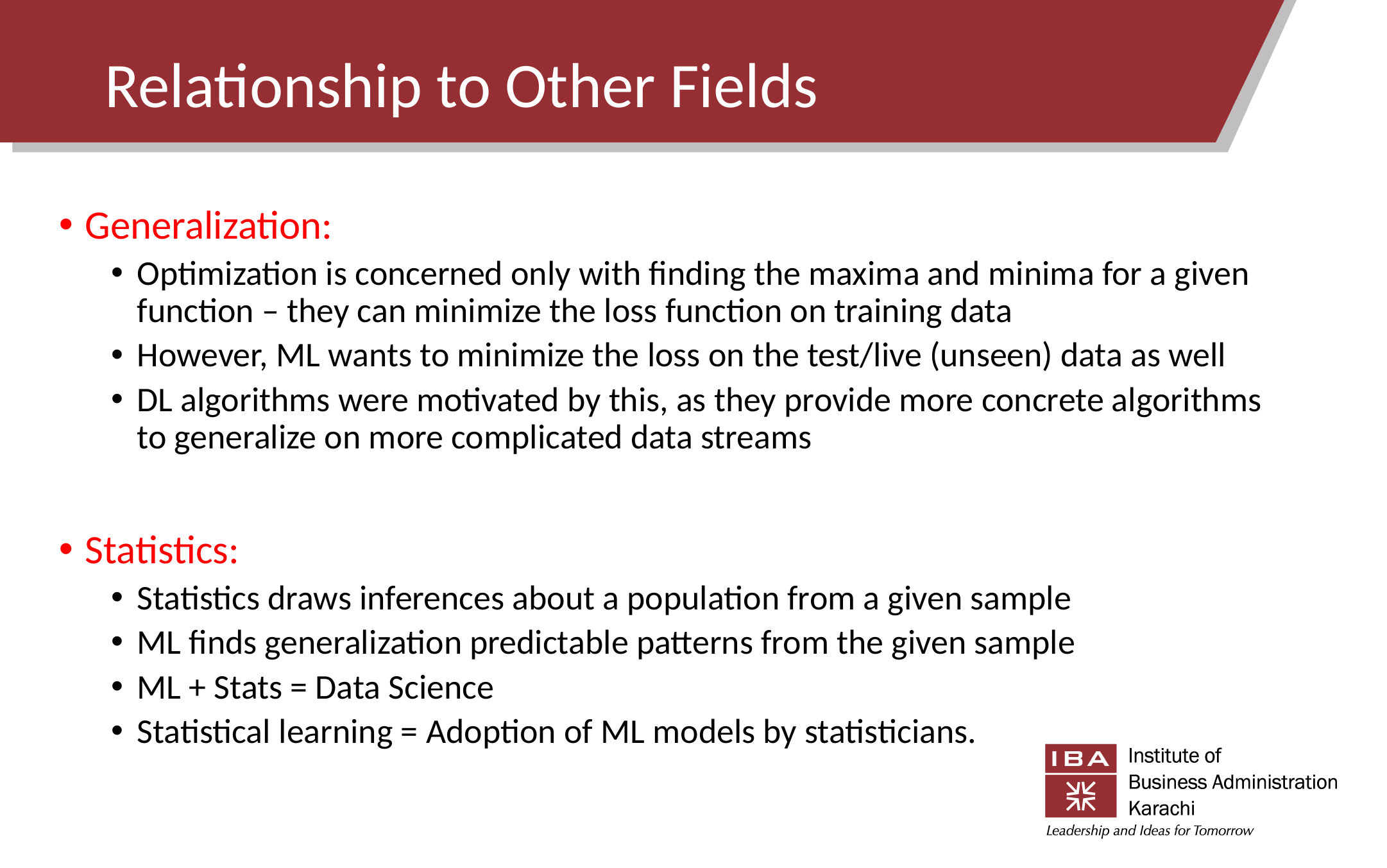

# Relationship to Other Fields
Generalization:
Optimization is concerned only with finding the maxima and minima for a given function – they can minimize the loss function on training data
However, ML wants to minimize the loss on the test/live (unseen) data as well
DL algorithms were motivated by this, as they provide more concrete algorithms to generalize on more complicated data streams

Statistics:
Statistics draws inferences about a population from a given sample
ML finds generalization predictable patterns from the given sample
ML + Stats = Data Science
Statistical learning = Adoption of ML models by statisticians.